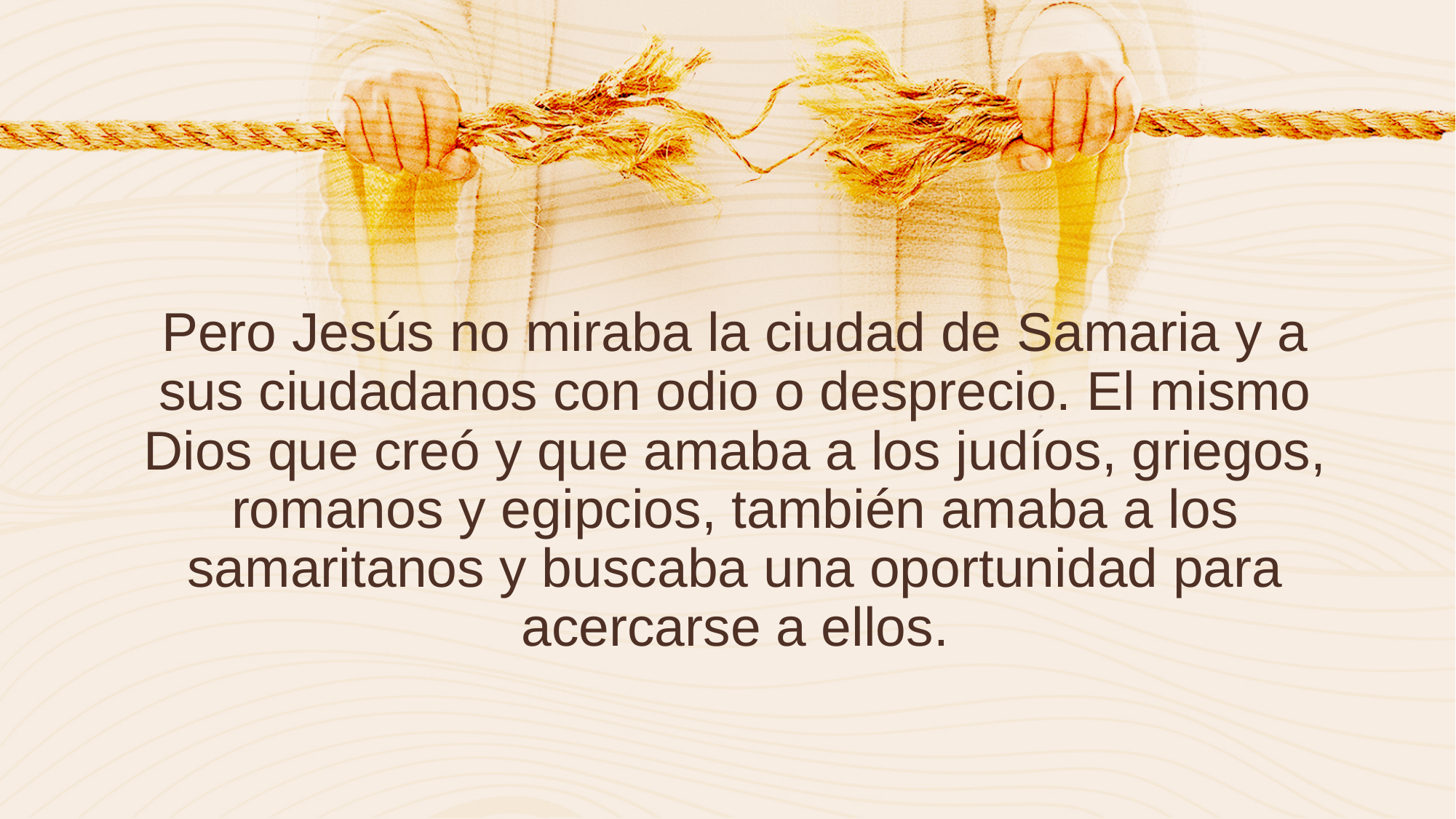

Pero Jesús no miraba la ciudad de Samaria y a sus ciudadanos con odio o desprecio. El mismo Dios que creó y que amaba a los judíos, griegos, romanos y egipcios, también amaba a los samaritanos y buscaba una oportunidad para acercarse a ellos.